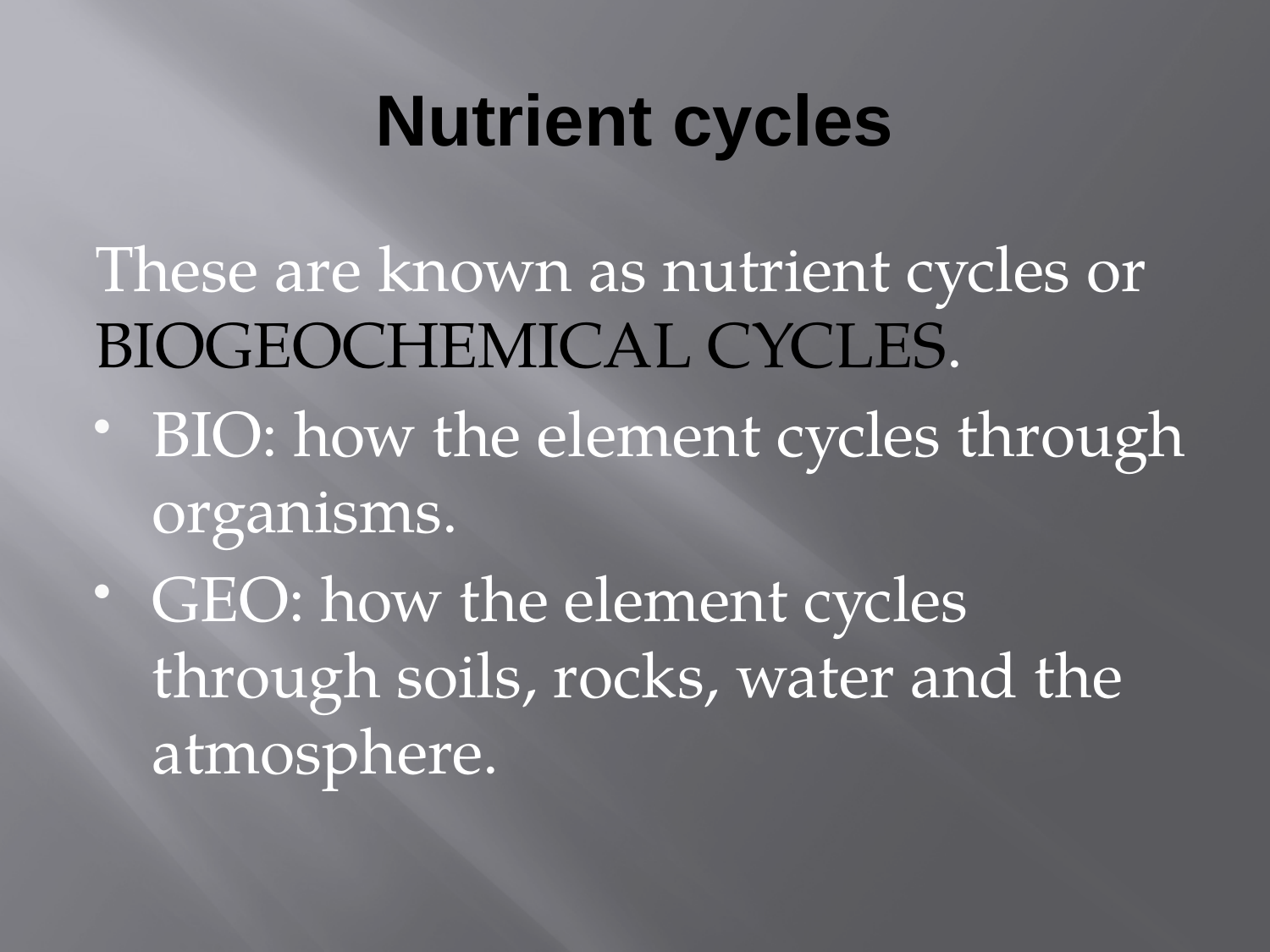

# Nutrient cycles
These are known as nutrient cycles or BIOGEOCHEMICAL CYCLES.
BIO: how the element cycles through organisms.
GEO: how the element cycles through soils, rocks, water and the atmosphere.